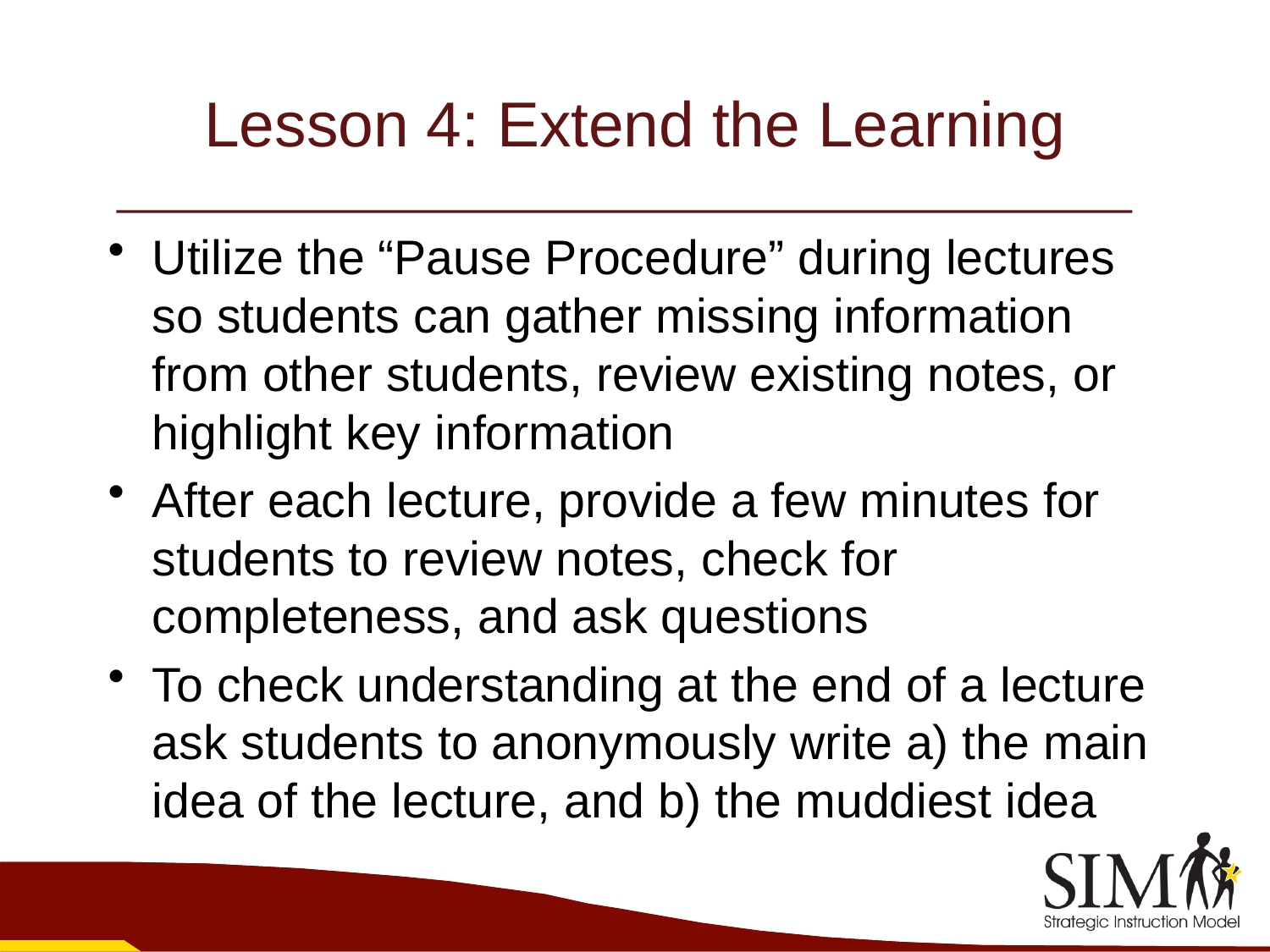

# Lesson 4: Extend the Learning
Utilize the “Pause Procedure” during lectures so students can gather missing information from other students, review existing notes, or highlight key information
After each lecture, provide a few minutes for students to review notes, check for completeness, and ask questions
To check understanding at the end of a lecture ask students to anonymously write a) the main idea of the lecture, and b) the muddiest idea